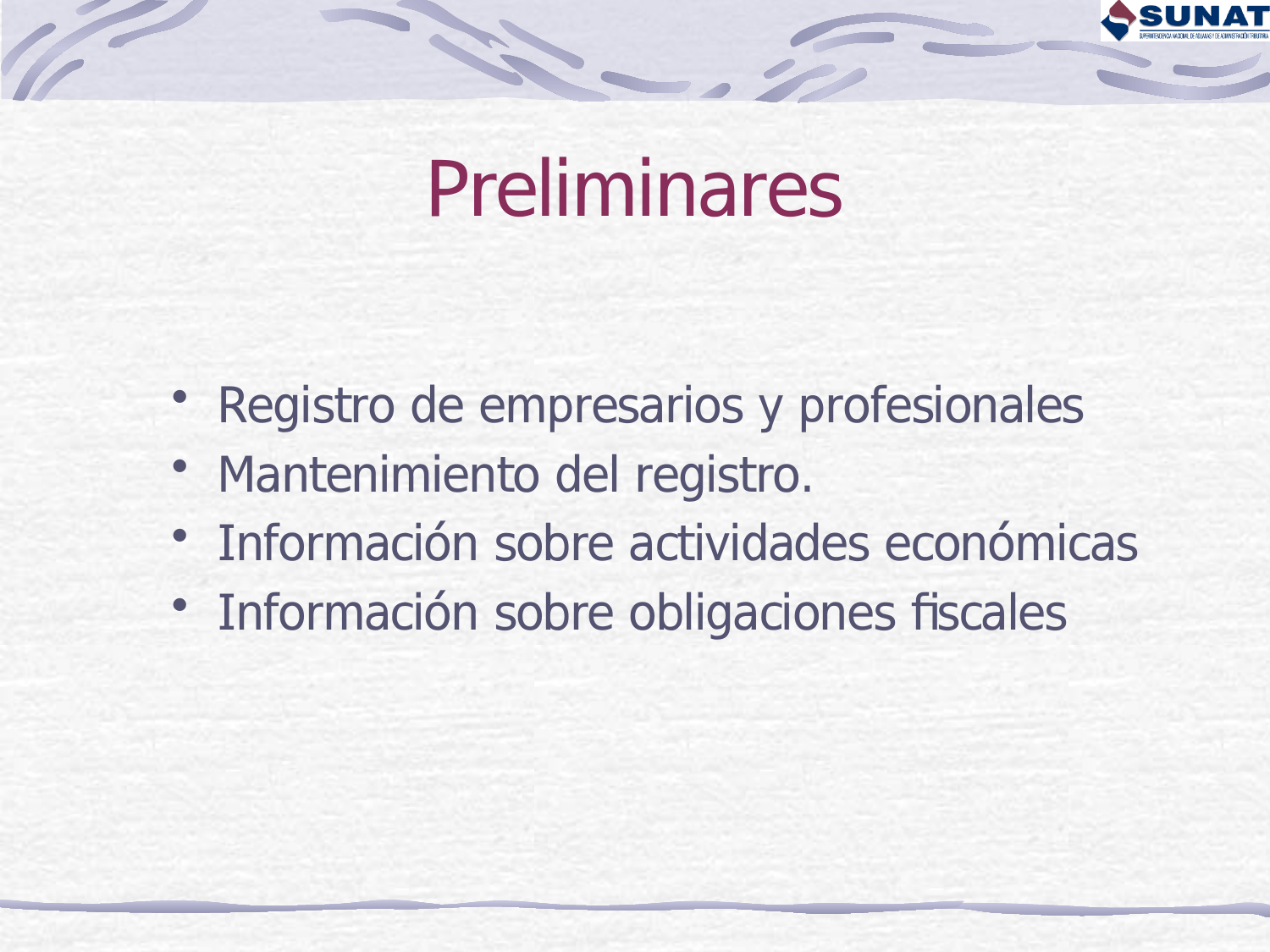

# Preliminares
Registro de empresarios y profesionales
Mantenimiento del registro.
Información sobre actividades económicas
Información sobre obligaciones fiscales